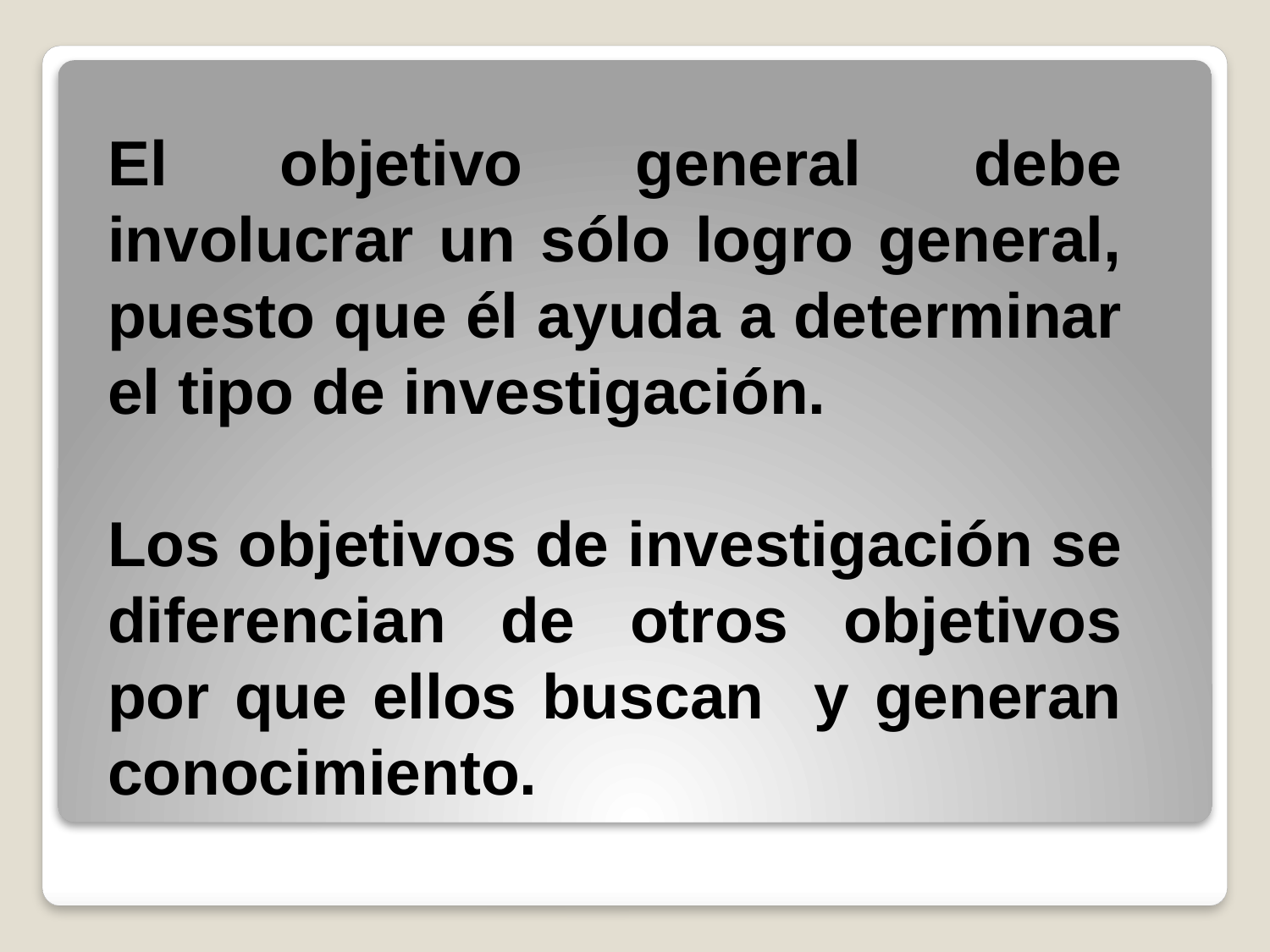

El objetivo general debe involucrar un sólo logro general, puesto que él ayuda a determinar el tipo de investigación.

Los objetivos de investigación se diferencian de otros objetivos por que ellos buscan  y generan conocimiento.